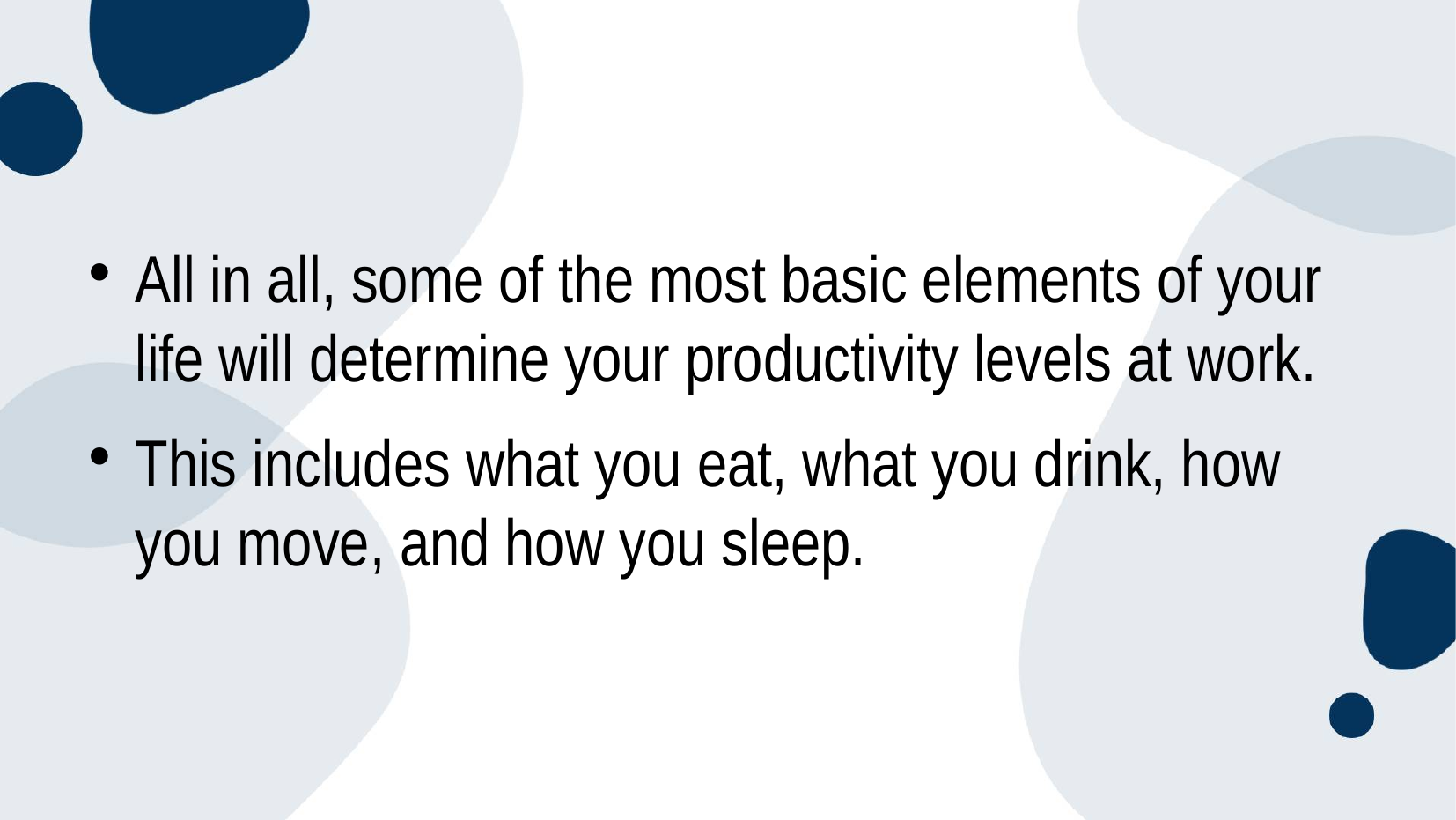

All in all, some of the most basic elements of your life will determine your productivity levels at work.
This includes what you eat, what you drink, how you move, and how you sleep.